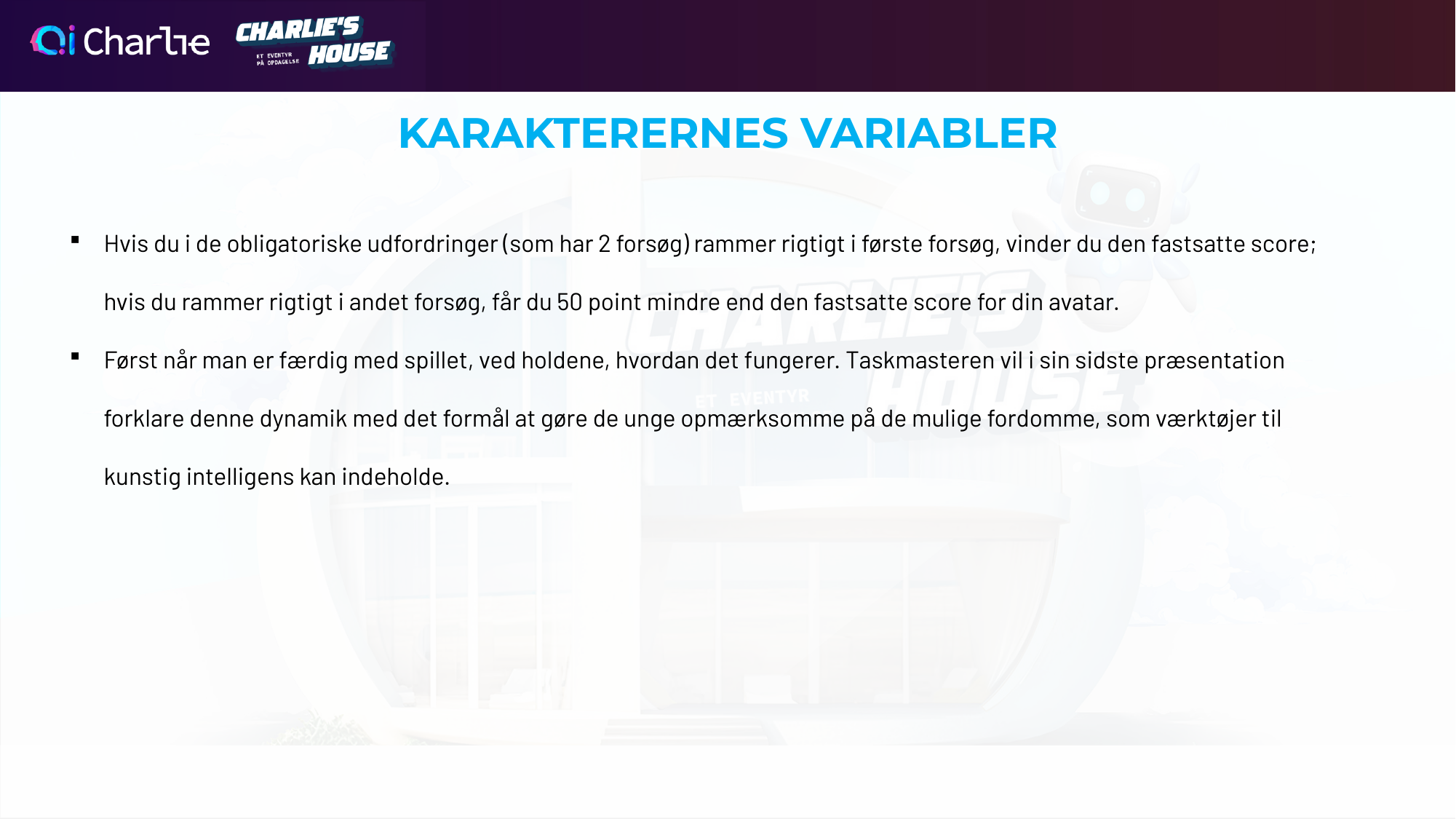

KARAKTERERNES VARIABLER
Hvis du i de obligatoriske udfordringer (som har 2 forsøg) rammer rigtigt i første forsøg, vinder du den fastsatte score; hvis du rammer rigtigt i andet forsøg, får du 50 point mindre end den fastsatte score for din avatar.
Først når man er færdig med spillet, ved holdene, hvordan det fungerer. Taskmasteren vil i sin sidste præsentation forklare denne dynamik med det formål at gøre de unge opmærksomme på de mulige fordomme, som værktøjer til kunstig intelligens kan indeholde.